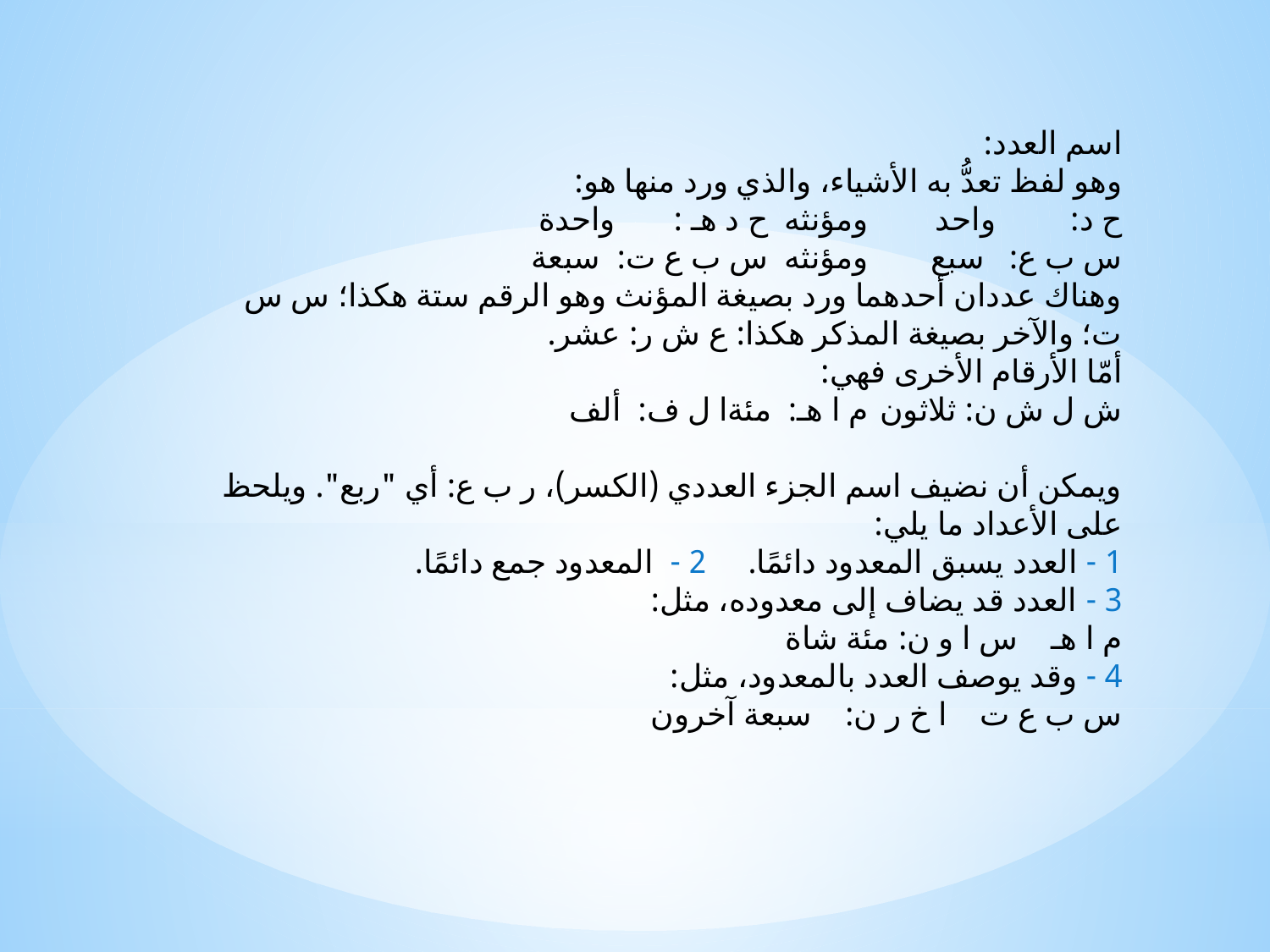

اسم العدد:
وهو لفظ تعدُّ به الأشياء، والذي ورد منها هو:
ح د:         واحد   		ومؤنثه  ح د هـ :       واحدة
س ب ع:   سبع 		ومؤنثه  س ب ع ت:  سبعة
وهناك عددان أحدهما ورد بصيغة المؤنث وهو الرقم ستة هكذا؛ س س ت؛ والآخر بصيغة المذكر هكذا: ع ش ر: عشر.
أمّا الأرقام الأخرى فهي:
ش ل ش ن: ثلاثون		م ا هـ:  مئة	ا ل ف:  ألف

ويمكن أن نضيف اسم الجزء العددي (الكسر)، ر ب ع: أي "ربع". ويلحظ على الأعداد ما يلي:
1 - العدد يسبق المعدود دائمًا.	     2 -  المعدود جمع دائمًا.
3 - العدد قد يضاف إلى معدوده، مثل:
م ا هـ    س ا و ن: مئة شاة
4 - وقد يوصف العدد بالمعدود، مثل:
س ب ع ت    ا خ ر ن:    سبعة آخرون